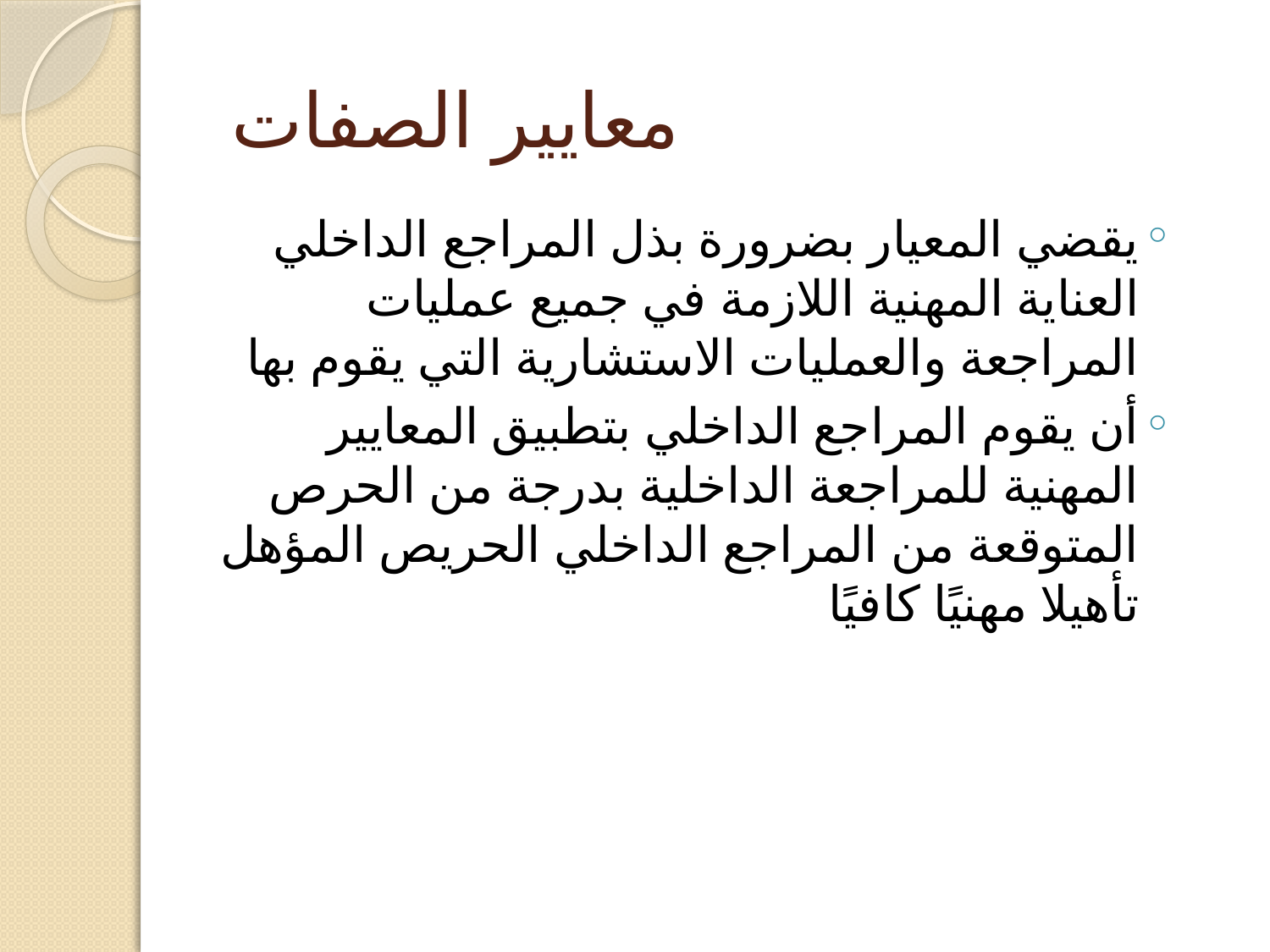

# معايير الصفات
يقضي المعيار بضرورة بذل المراجع الداخلي العناية المهنية اللازمة في جميع عمليات المراجعة والعمليات الاستشارية التي يقوم بها
أن يقوم المراجع الداخلي بتطبيق المعايير المهنية للمراجعة الداخلية بدرجة من الحرص المتوقعة من المراجع الداخلي الحريص المؤهل تأهيلا مهنيًا كافيًا